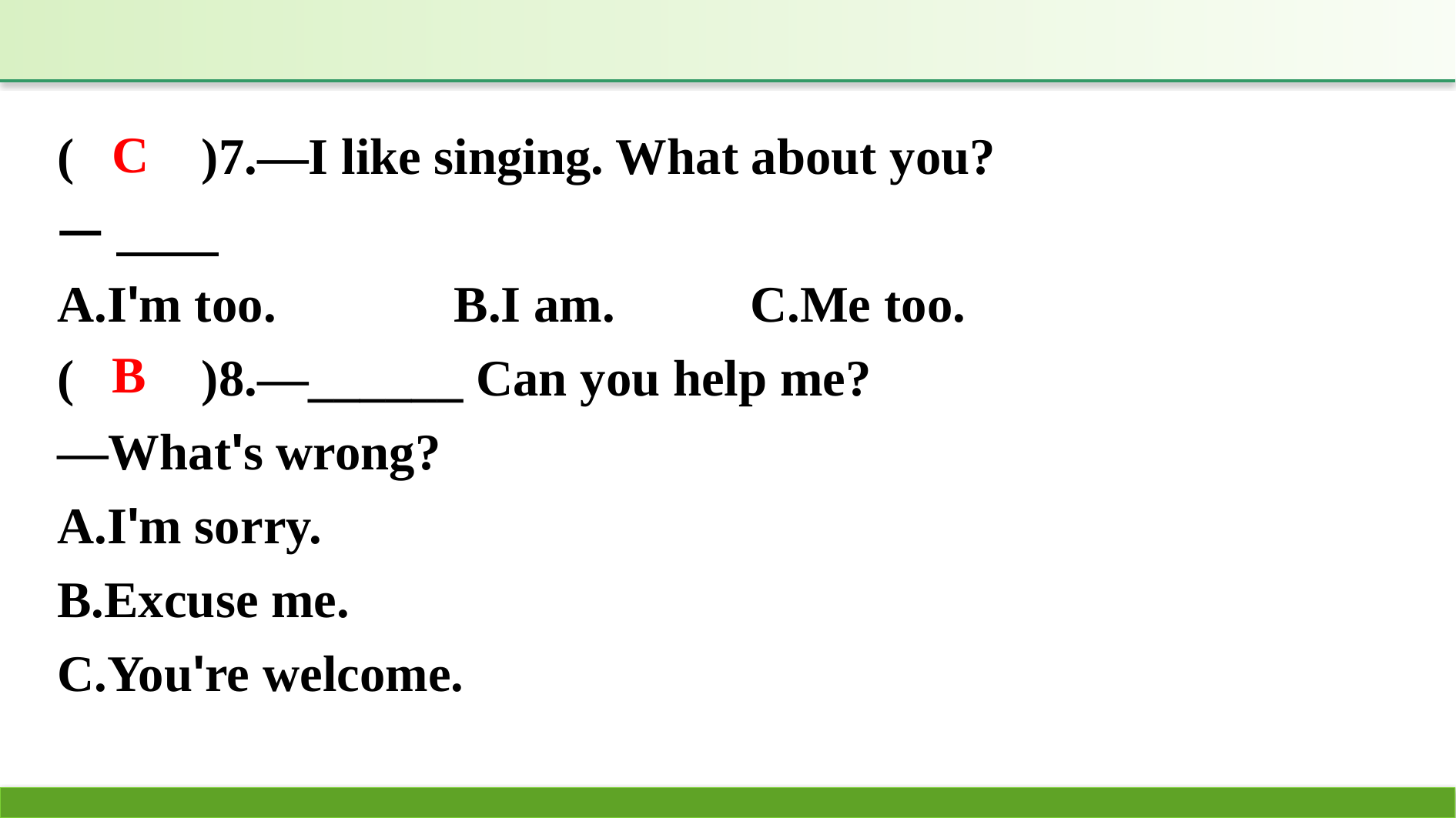

(　　)7.—I like singing. What about you?
—
A.I'm too.		B.I am.		C.Me too.
(　　)8.—______ Can you help me?
—What's wrong?
A.I'm sorry.
B.Excuse me.
C.You're welcome.
C
B